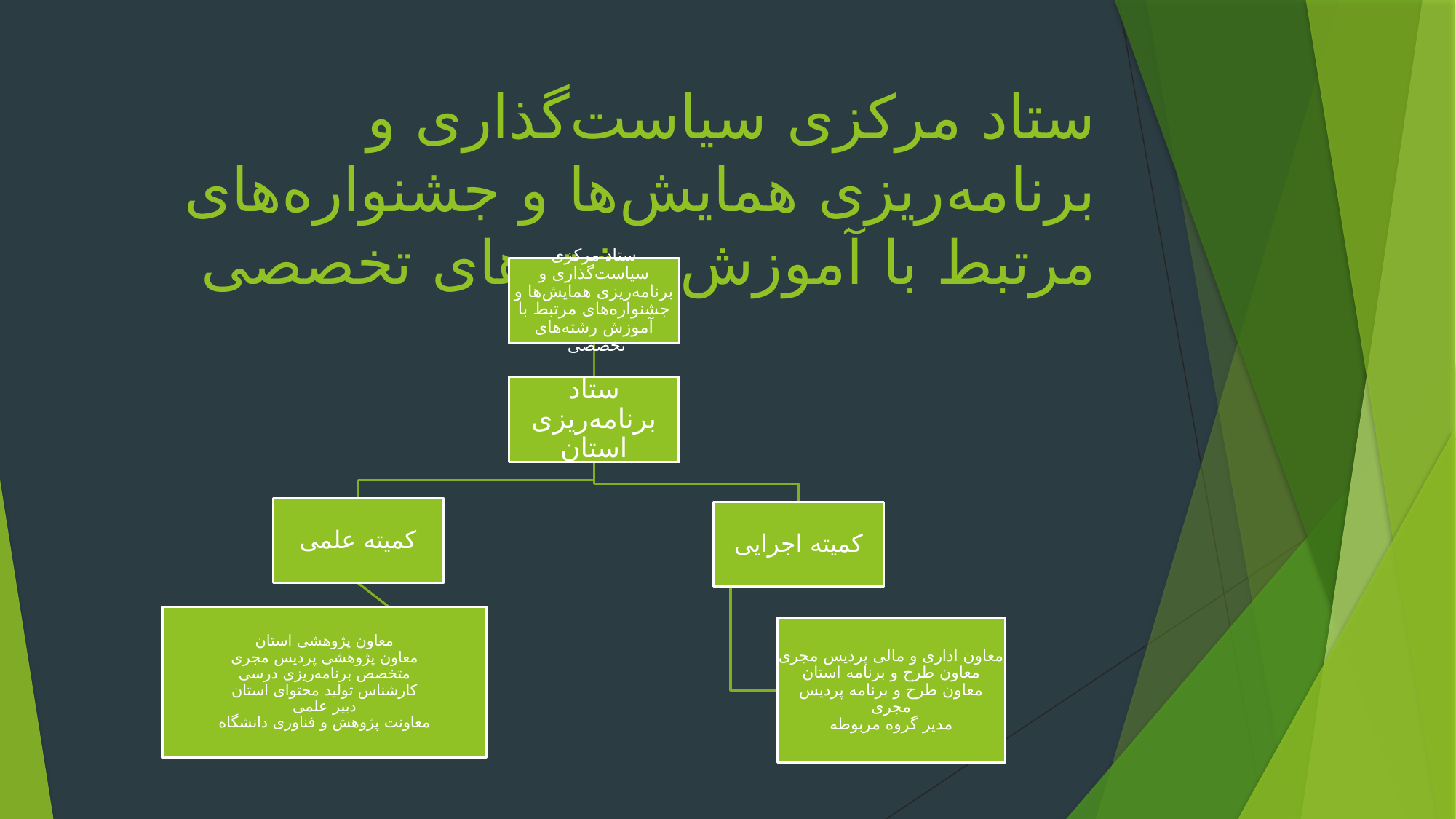

# ستاد مرکزی سیاست‌گذاری و برنامه‌ریزی همایش‌ها و جشنواره‌های مرتبط با آموزش رشته‌های تخصصی
ستاد مرکزی سیاست‌گذاری و برنامه‌ریزی همایش‌ها و جشنواره‌های مرتبط با آموزش رشته‌های تخصصی
ستاد برنامه‌ریزی استان
کمیته اجرایی
معاون اداری و مالی پردیس مجری
معاون طرح و برنامه استان
معاون طرح و برنامه پردیس مجری
مدیر گروه مربوطه
کمیته علمی
معاون پژوهشی استان
معاون پژوهشی پردیس مجری
متخصص برنامه‌ریزی درسی
کارشناس تولید محتوای استان
دبیر علمی
معاونت پژوهش و فناوری دانشگاه